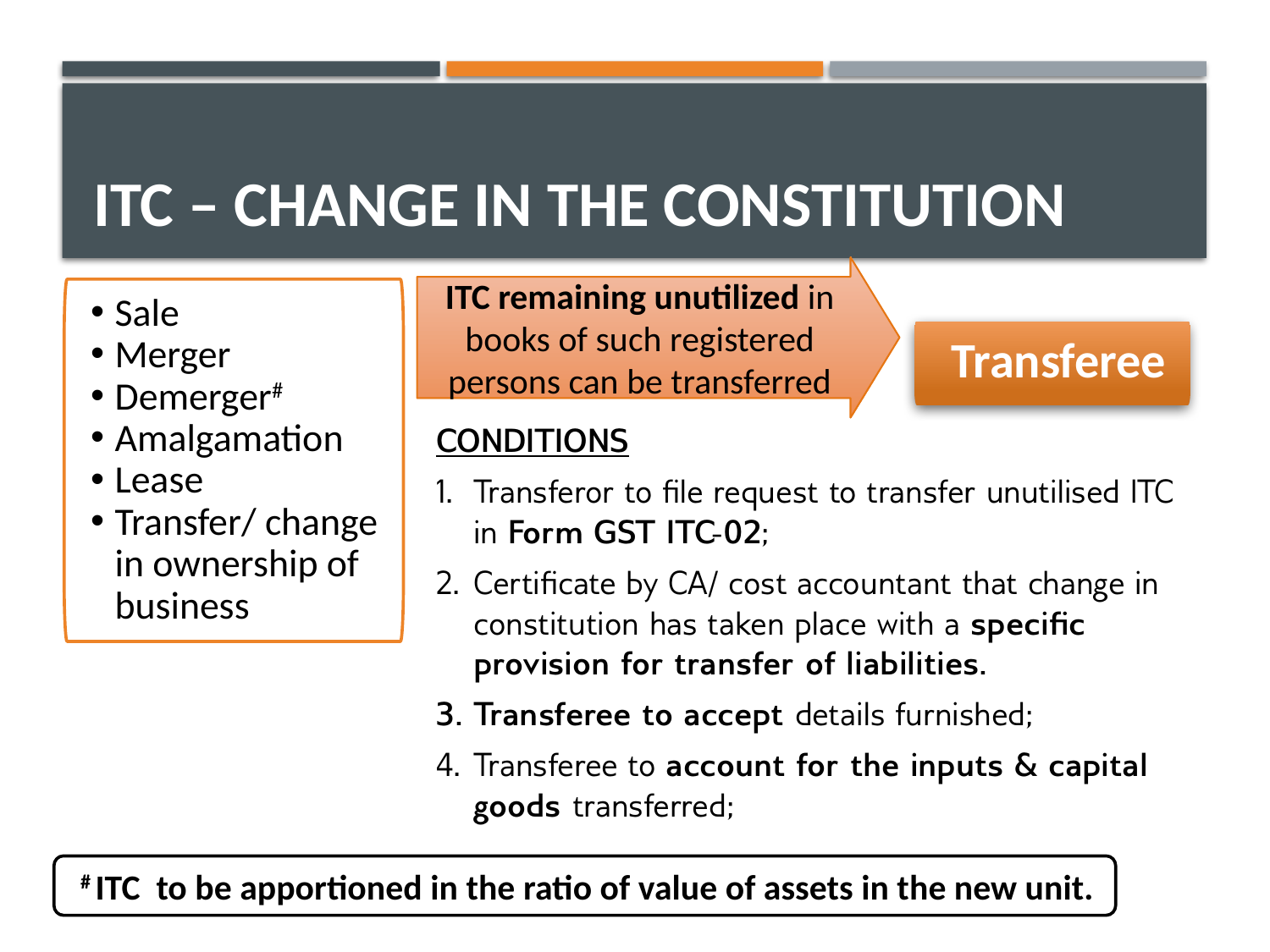

# ITC – change in the constitution
ITC remaining unutilized in books of such registered persons can be transferred
Sale
Merger
Demerger#
Amalgamation
Lease
Transfer/ change in ownership of business
Transferee
CONDITIONS
Transferor to file request to transfer unutilised ITC in Form GST ITC-02;
Certificate by CA/ cost accountant that change in constitution has taken place with a specific provision for transfer of liabilities.
Transferee to accept details furnished;
Transferee to account for the inputs & capital goods transferred;
# ITC  to be apportioned in the ratio of value of assets in the new unit.